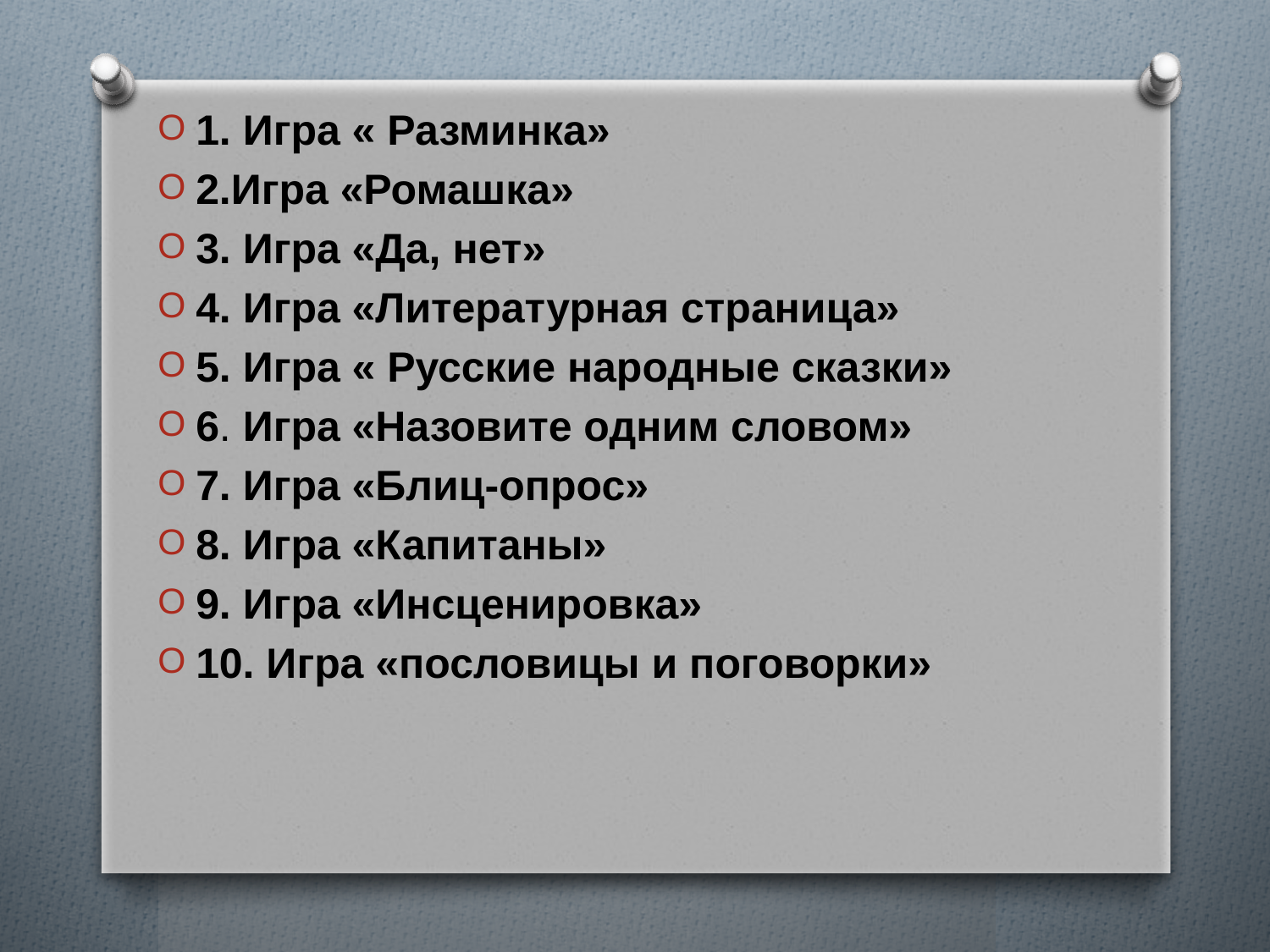

1. Игра « Разминка»
2.Игра «Ромашка»
3. Игра «Да, нет»
4. Игра «Литературная страница»
5. Игра « Русские народные сказки»
6. Игра «Назовите одним словом»
7. Игра «Блиц-опрос»
8. Игра «Капитаны»
9. Игра «Инсценировка»
10. Игра «пословицы и поговорки»